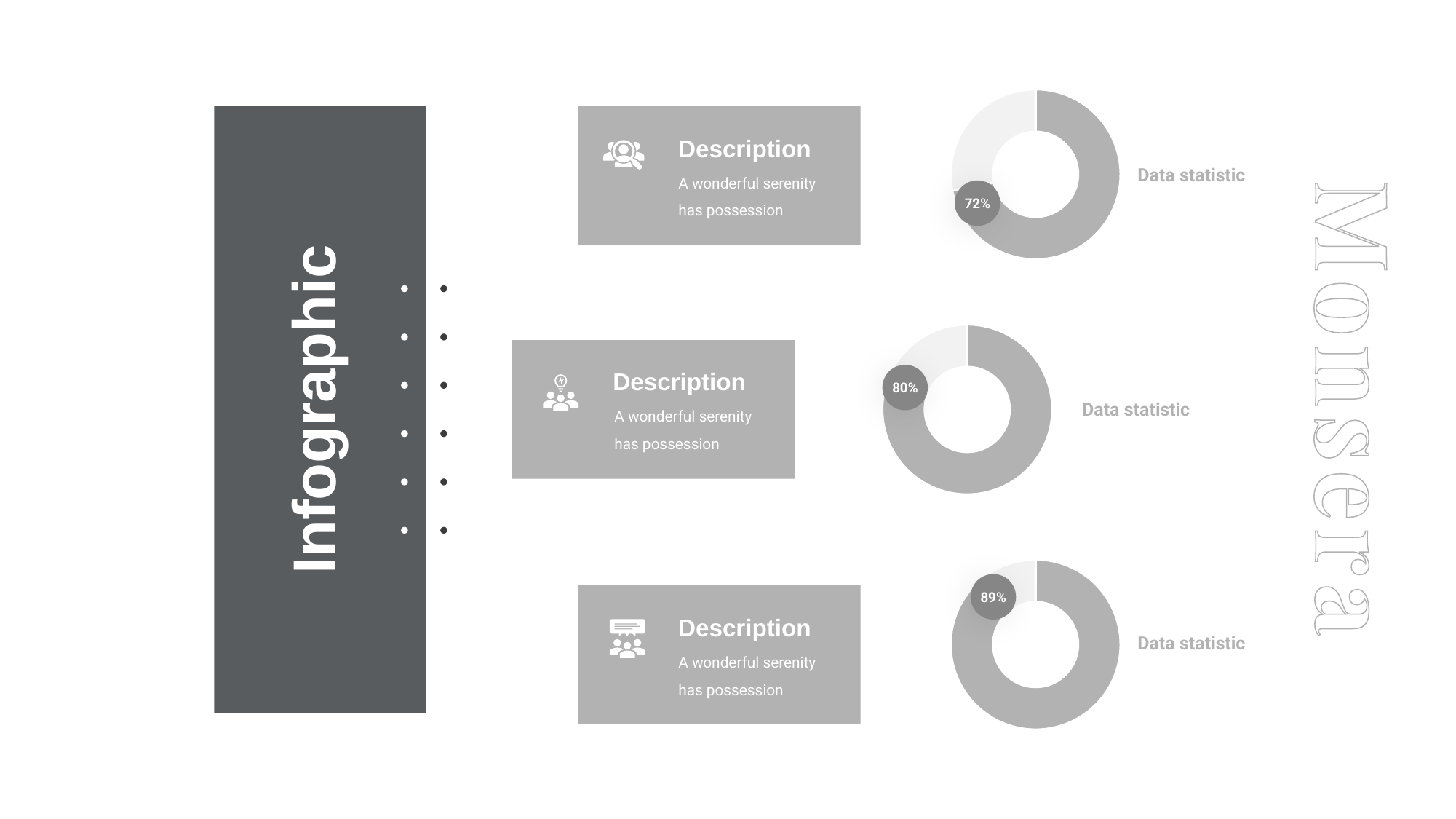

### Chart

| Category | Sales |
|---|---|
| 1st Qtr | 8.2 |
| 2nd Qtr | 3.2 |

Description

Data statistic
A wonderful serenity has possession

72%

### Chart

| Category | Sales |
|---|---|
| 1st Qtr | 8.2 |
| 2nd Qtr | 2.0 |
Description
Infographic

80%
Data statistic
A wonderful serenity has possession

### Chart

| Category | Sales |
|---|---|
| 1st Qtr | 8.2 |
| 2nd Qtr | 1.0 |
89%

Description

Data statistic
A wonderful serenity has possession